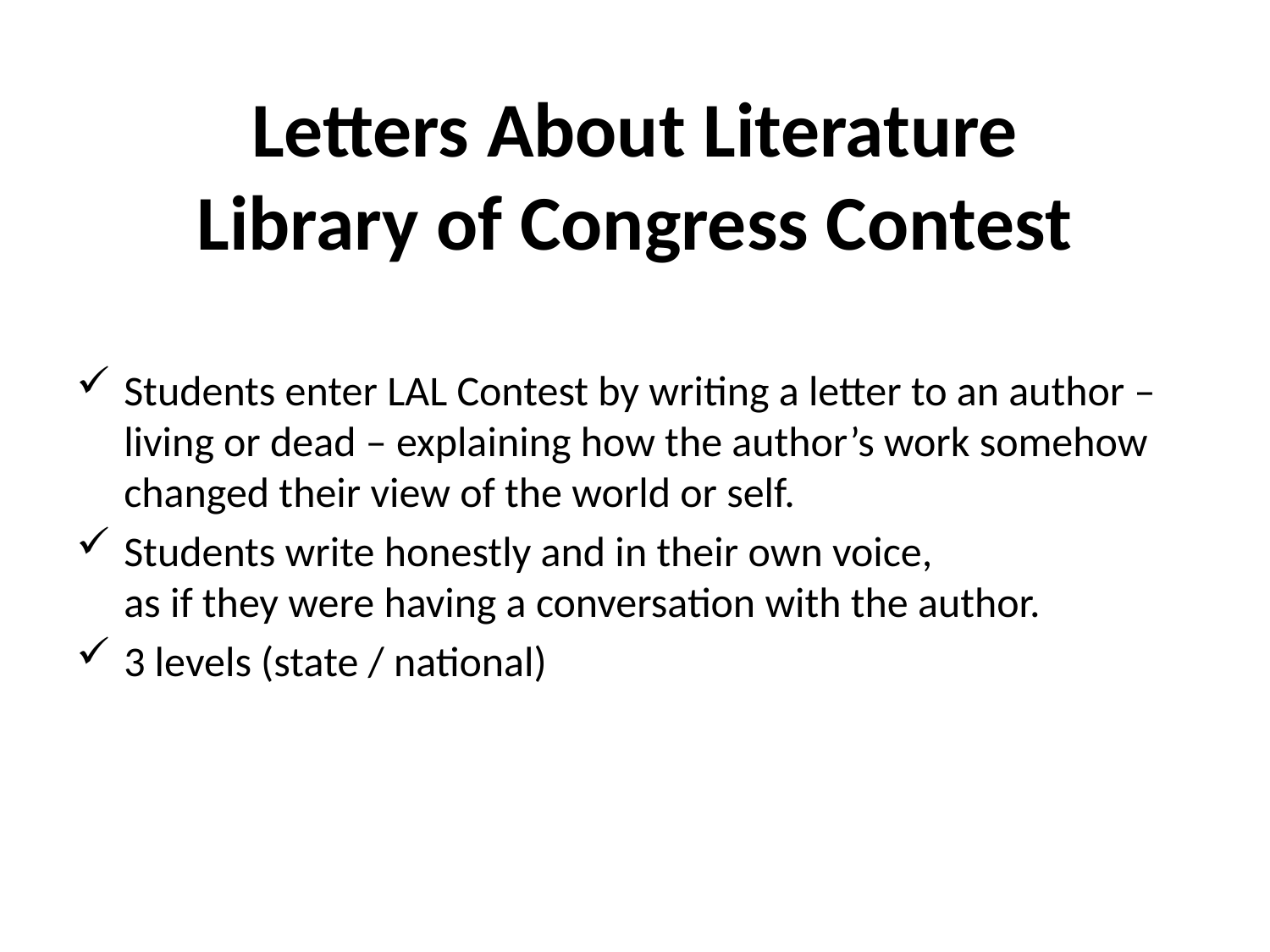

# Letters About Literature Library of Congress Contest
Students enter LAL Contest by writing a letter to an author – living or dead – explaining how the author’s work somehow changed their view of the world or self.
Students write honestly and in their own voice,
as if they were having a conversation with the author.
3 levels (state / national)